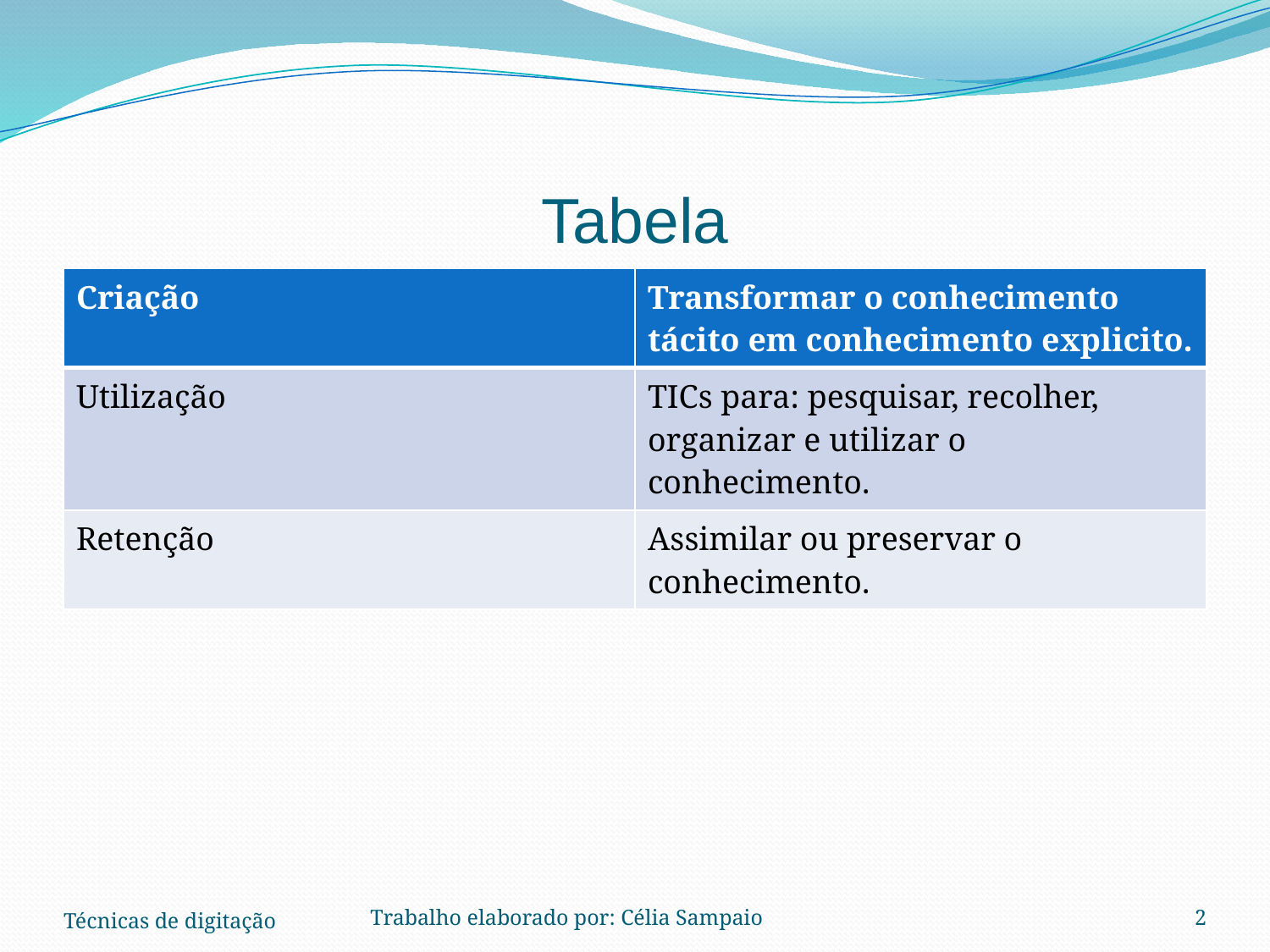

# Tabela
| Criação | Transformar o conhecimento tácito em conhecimento explicito. |
| --- | --- |
| Utilização | TICs para: pesquisar, recolher, organizar e utilizar o conhecimento. |
| Retenção | Assimilar ou preservar o conhecimento. |
Técnicas de digitação
Trabalho elaborado por: Célia Sampaio
2